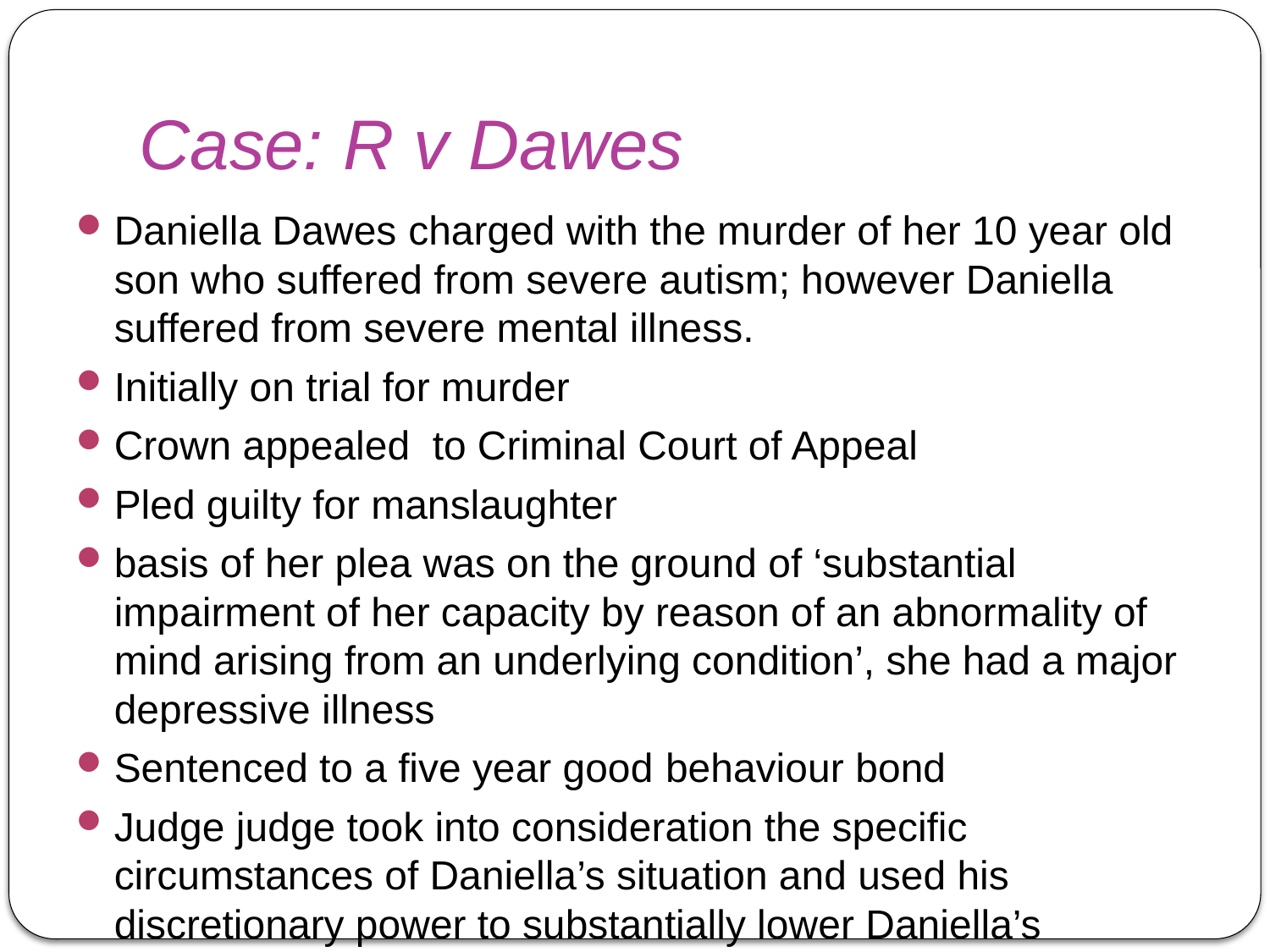

# Case: R v Dawes
Daniella Dawes charged with the murder of her 10 year old son who suffered from severe autism; however Daniella suffered from severe mental illness.
Initially on trial for murder
Crown appealed  to Criminal Court of Appeal
Pled guilty for manslaughter
basis of her plea was on the ground of ‘substantial impairment of her capacity by reason of an abnormality of mind arising from an underlying condition’, she had a major depressive illness
Sentenced to a five year good behaviour bond
Judge judge took into consideration the specific circumstances of Daniella’s situation and used his discretionary power to substantially lower Daniella’s sentence.